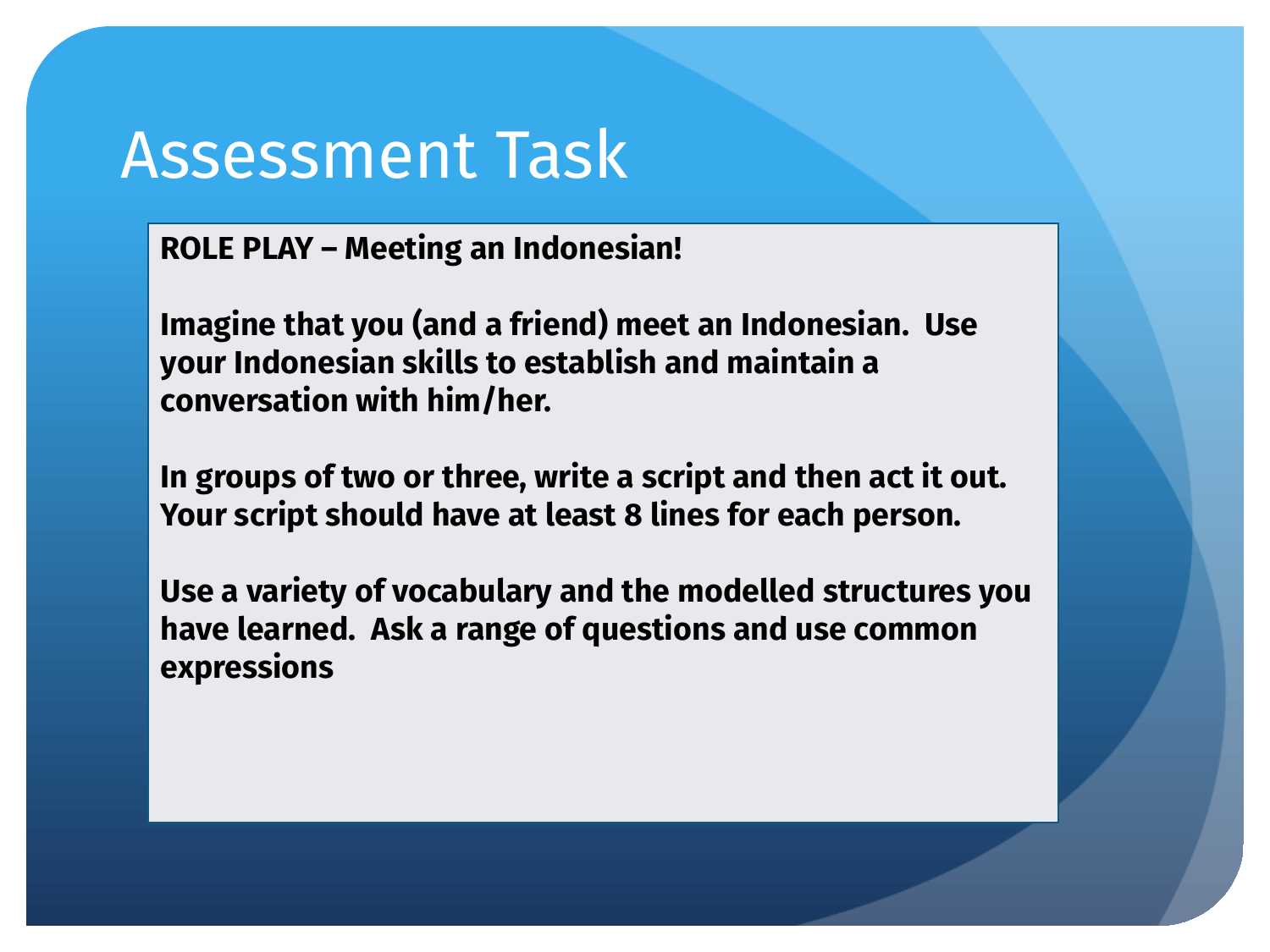

# Assessment Task
| ROLE PLAY – Meeting an Indonesian!  Imagine that you (and a friend) meet an Indonesian. Use your Indonesian skills to establish and maintain a conversation with him/her. In groups of two or three, write a script and then act it out. Your script should have at least 8 lines for each person. Use a variety of vocabulary and the modelled structures you have learned. Ask a range of questions and use common expressions |
| --- |